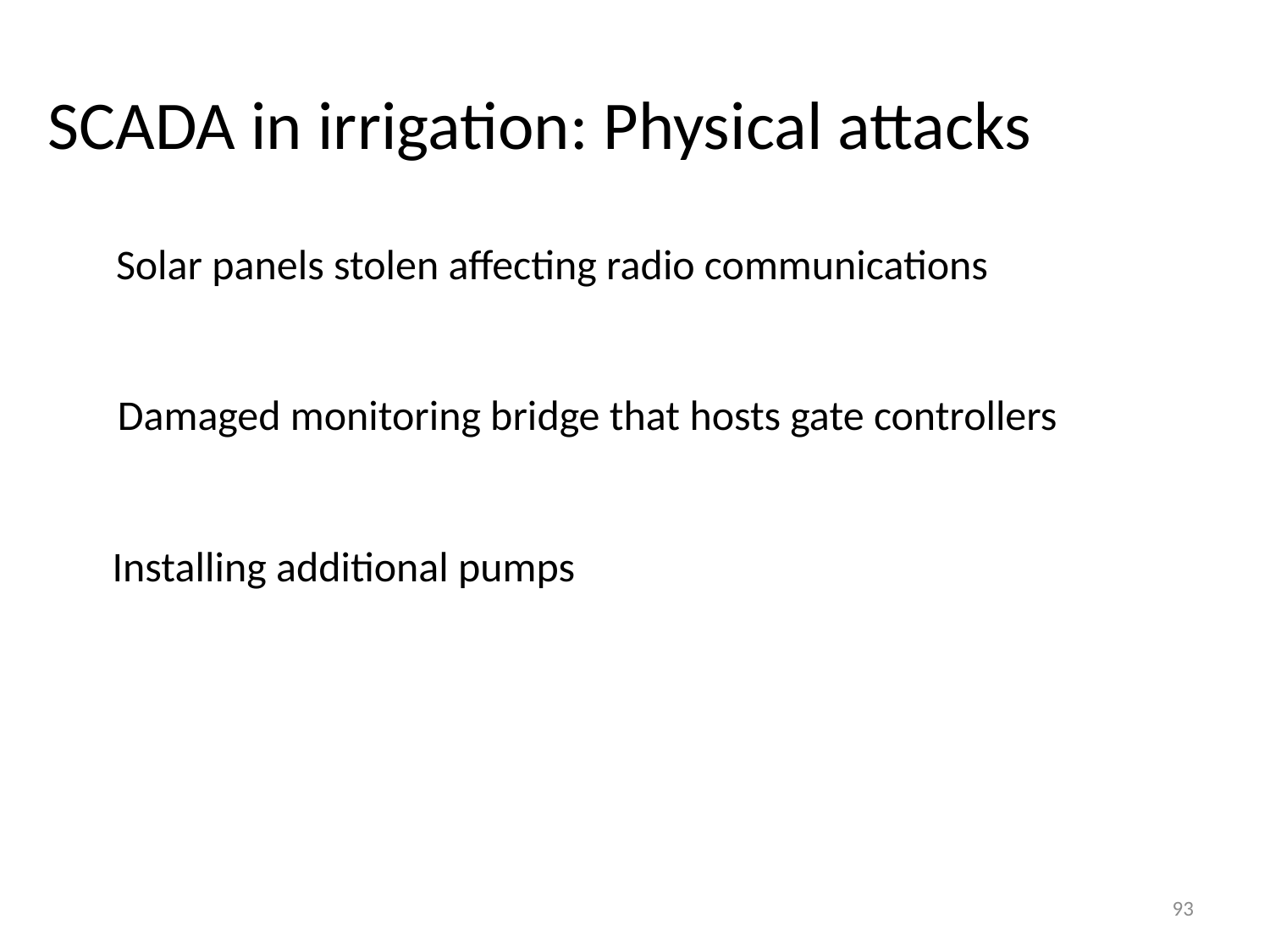

# SCADA in irrigation: Physical attacks
Solar panels stolen affecting radio communications
Damaged monitoring bridge that hosts gate controllers
Installing additional pumps
93